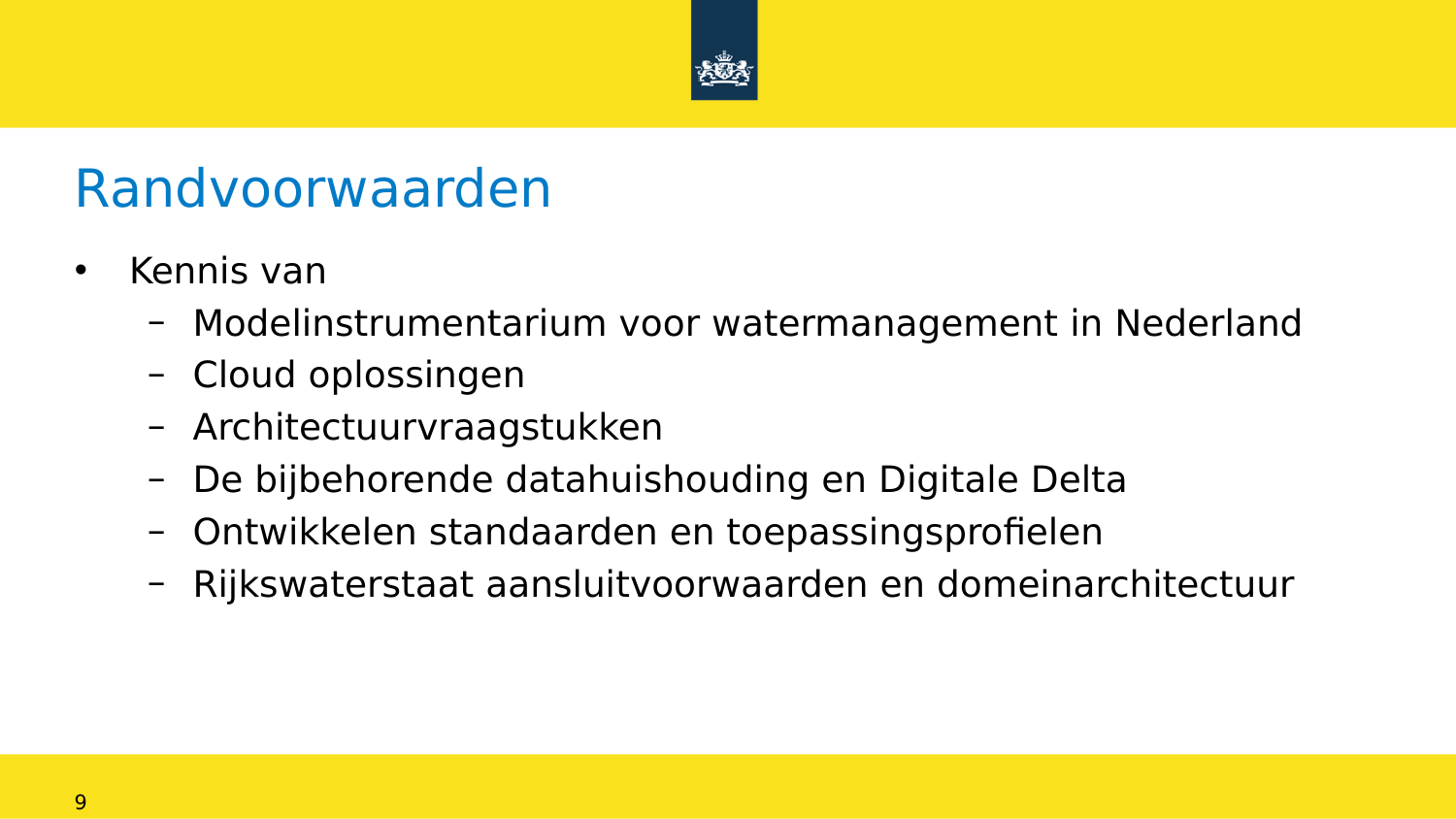

# Randvoorwaarden
Kennis van
Modelinstrumentarium voor watermanagement in Nederland
Cloud oplossingen
Architectuurvraagstukken
De bijbehorende datahuishouding en Digitale Delta
Ontwikkelen standaarden en toepassingsprofielen
Rijkswaterstaat aansluitvoorwaarden en domeinarchitectuur